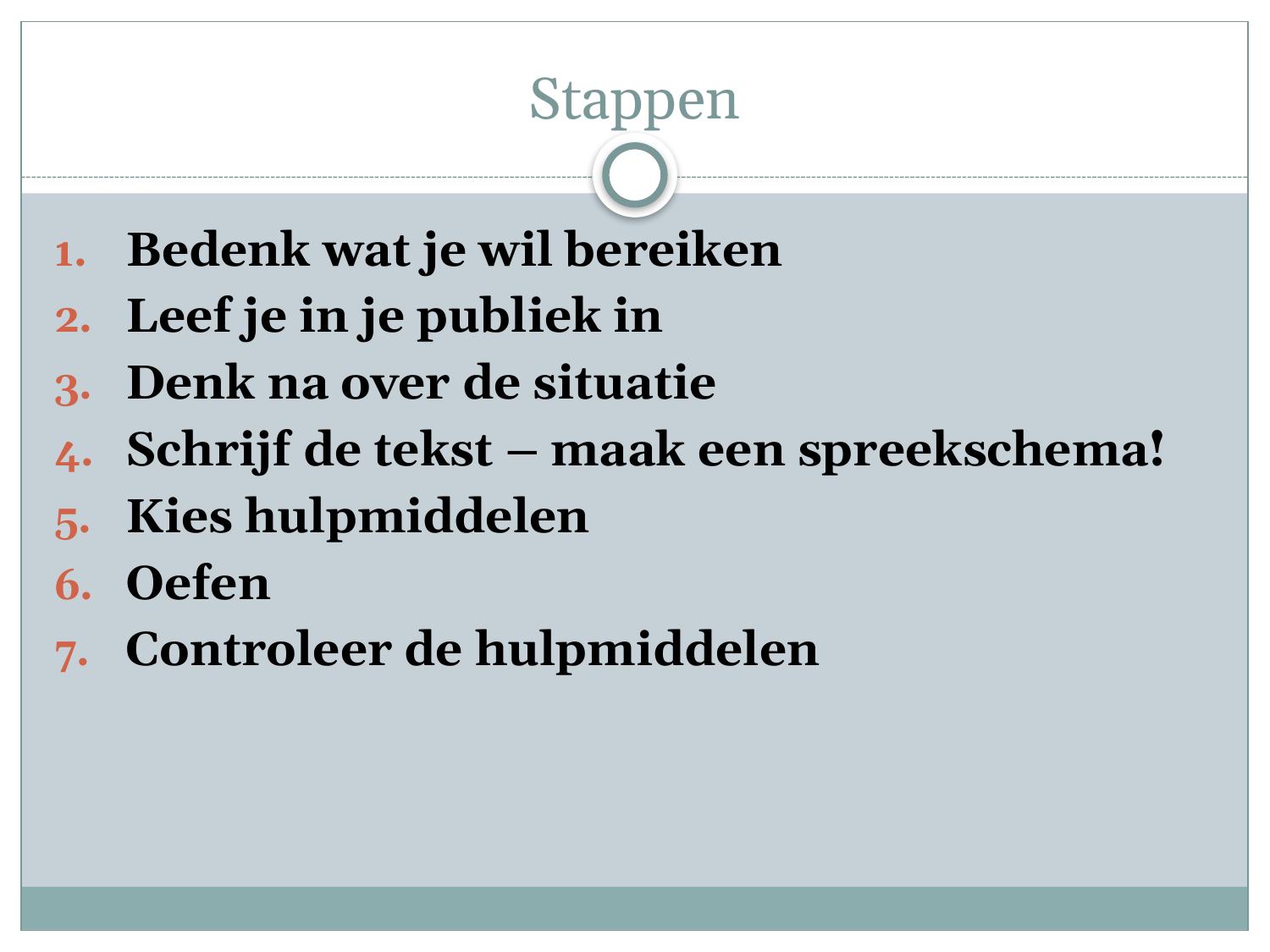

# Stappen
Bedenk wat je wil bereiken
Leef je in je publiek in
Denk na over de situatie
Schrijf de tekst – maak een spreekschema!
Kies hulpmiddelen
Oefen
Controleer de hulpmiddelen